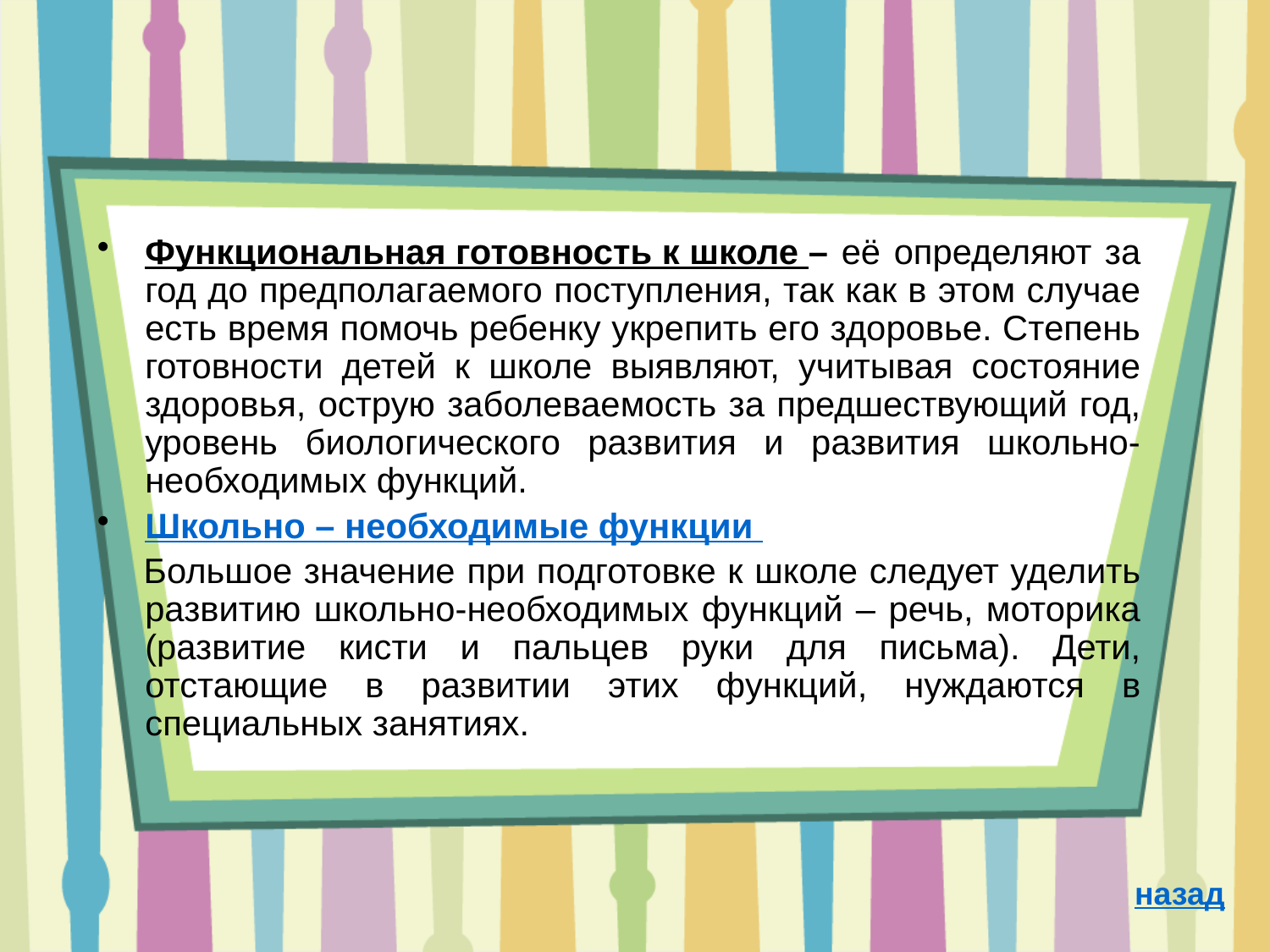

Функциональная готовность к школе – её определяют за год до предполагаемого поступления, так как в этом случае есть время помочь ребенку укрепить его здоровье. Степень готовности детей к школе выявляют, учитывая состояние здоровья, острую заболеваемость за предшествующий год, уровень биологического развития и развития школьно-необходимых функций.
Школьно – необходимые функции
    Большое значение при подготовке к школе следует уделить развитию школьно-необходимых функций – речь, моторика (развитие кисти и пальцев руки для письма). Дети, отстающие в развитии этих функций, нуждаются в специальных занятиях.
назад